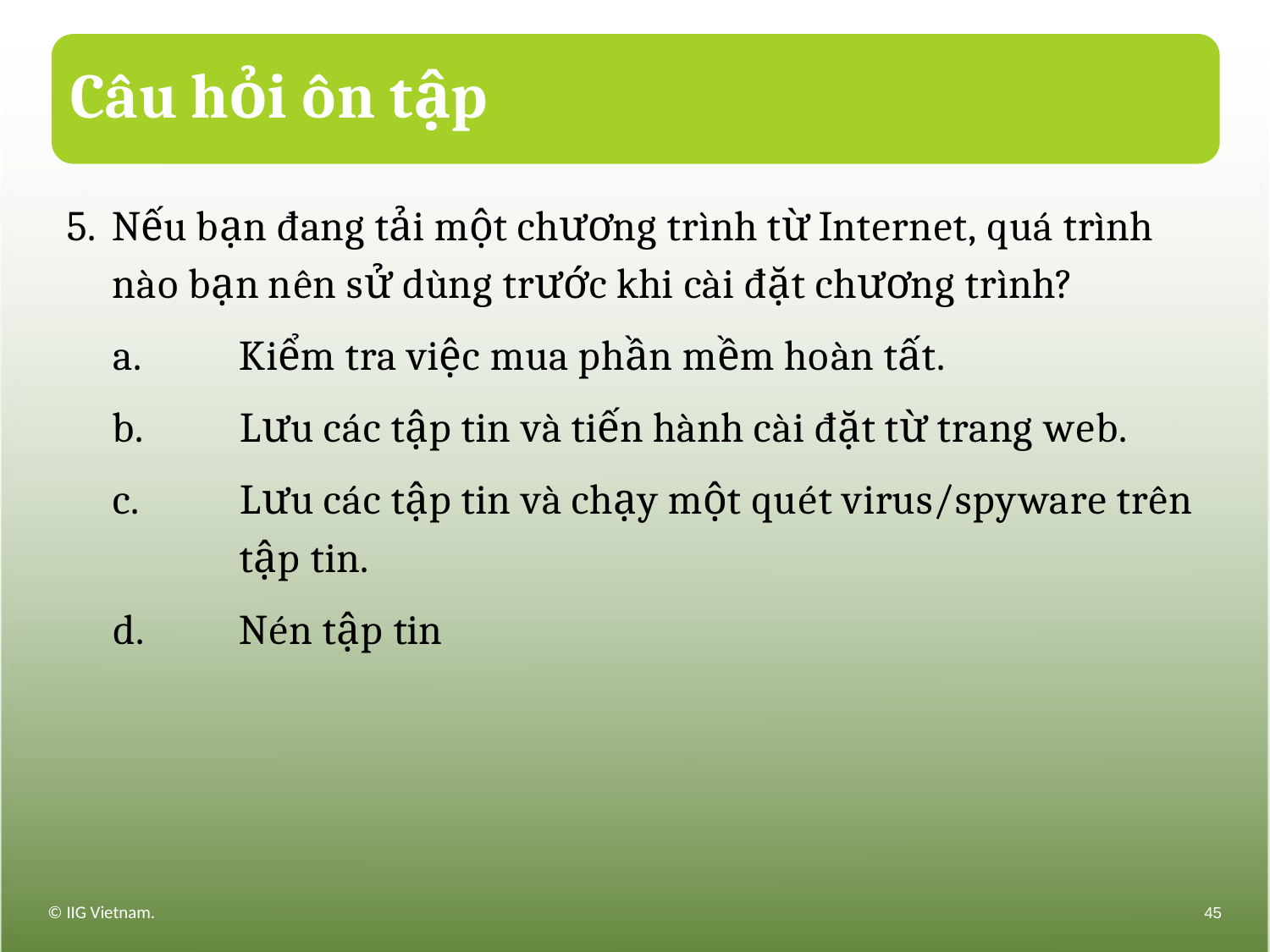

# Câu hỏi ôn tập
5. 	Nếu bạn đang tải một chương trình từ Internet, quá trình nào bạn nên sử dùng trước khi cài đặt chương trình?
	a. 	Kiểm tra việc mua phần mềm hoàn tất.
	b. 	Lưu các tập tin và tiến hành cài đặt từ trang web.
	c. 	Lưu các tập tin và chạy một quét virus/spyware trên
	tập tin.
	d. 	Nén tập tin
© IIG Vietnam.
45